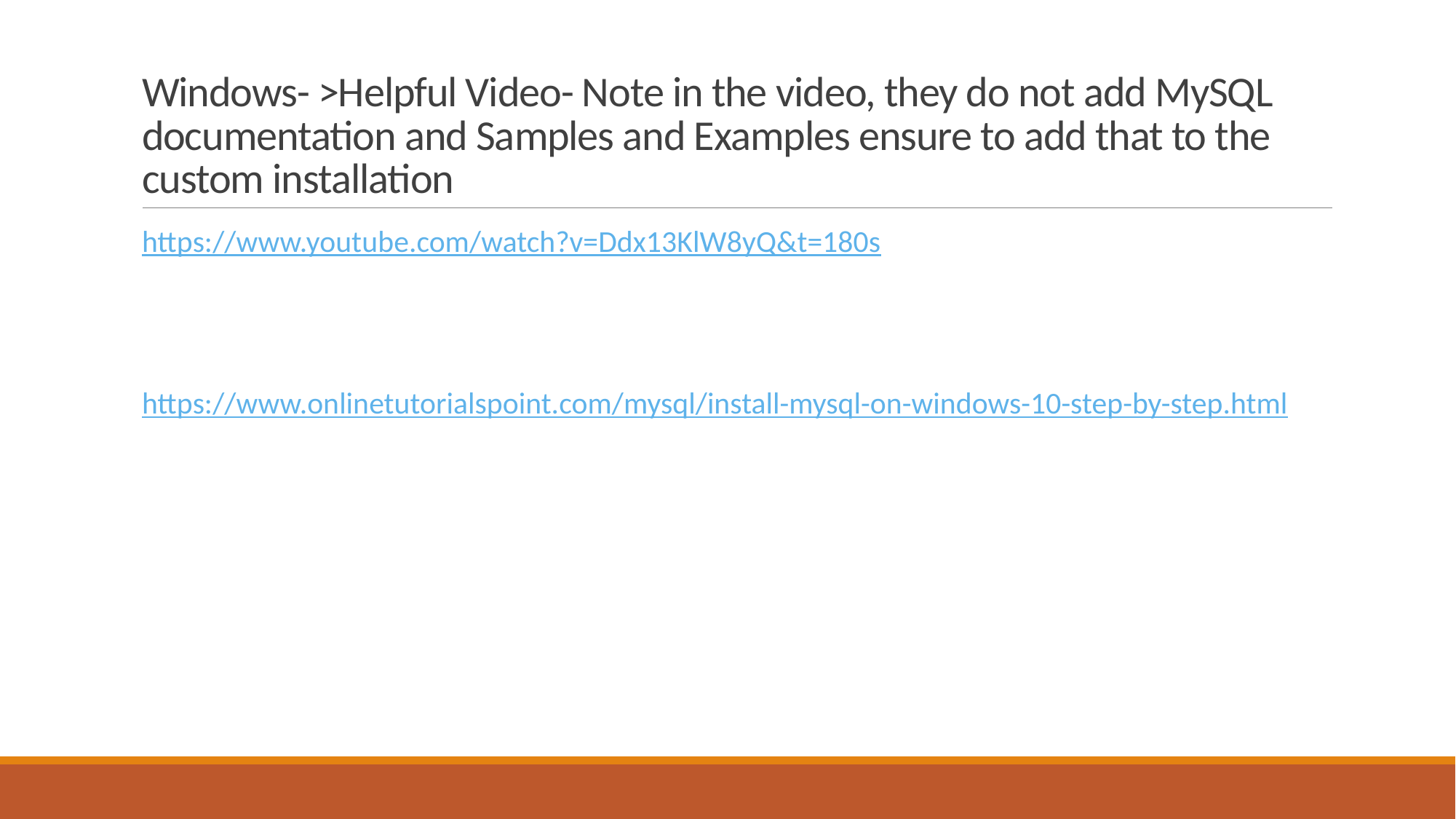

# Windows- >Helpful Video- Note in the video, they do not add MySQL documentation and Samples and Examples ensure to add that to the custom installation
https://www.youtube.com/watch?v=Ddx13KlW8yQ&t=180s

https://www.onlinetutorialspoint.com/mysql/install-mysql-on-windows-10-step-by-step.html